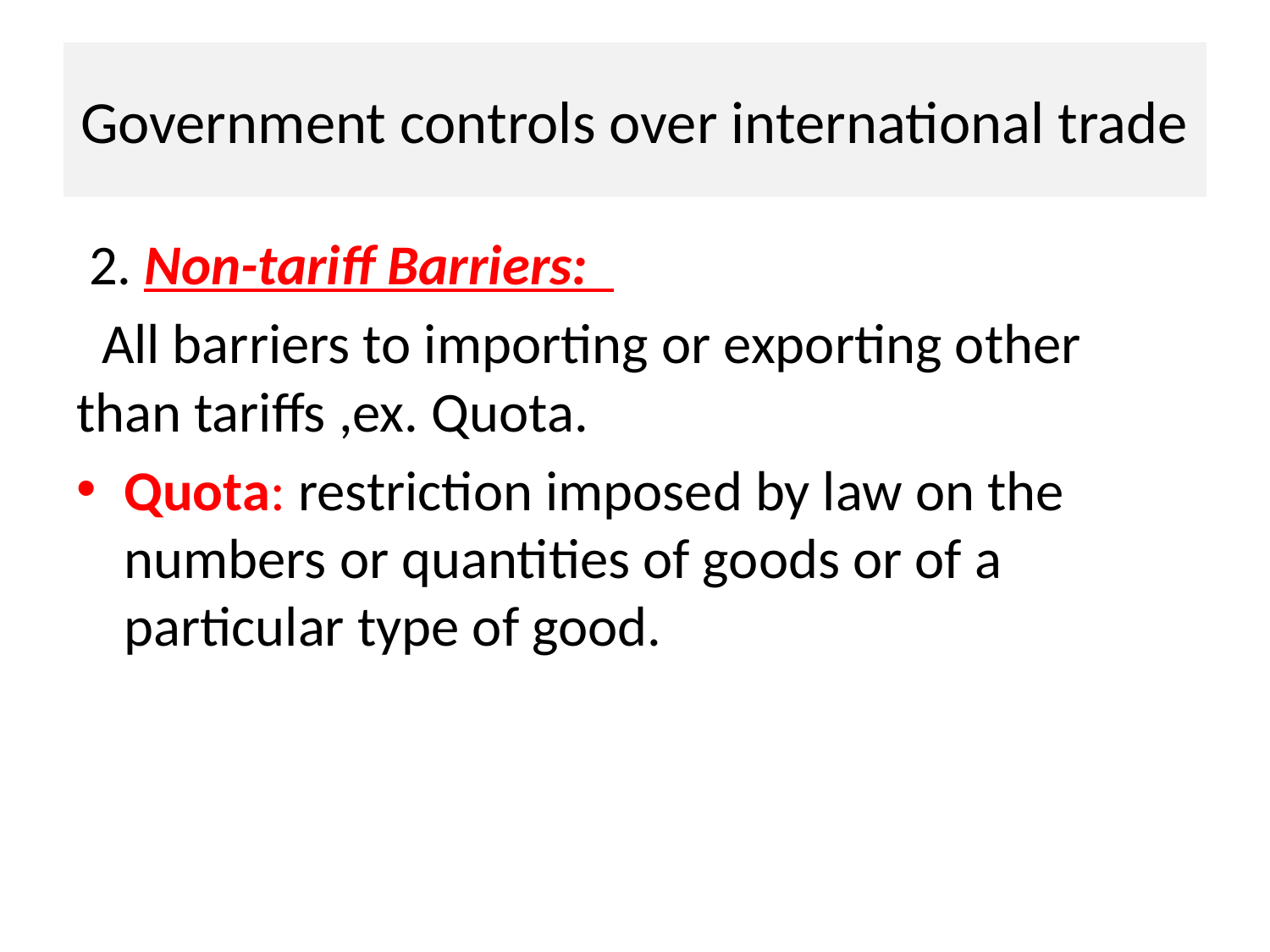

# Government controls over international trade
 2. Non-tariff Barriers:
  All barriers to importing or exporting other  than tariffs ,ex. Quota.
Quota: restriction imposed by law on the numbers or quantities of goods or of a particular type of good.